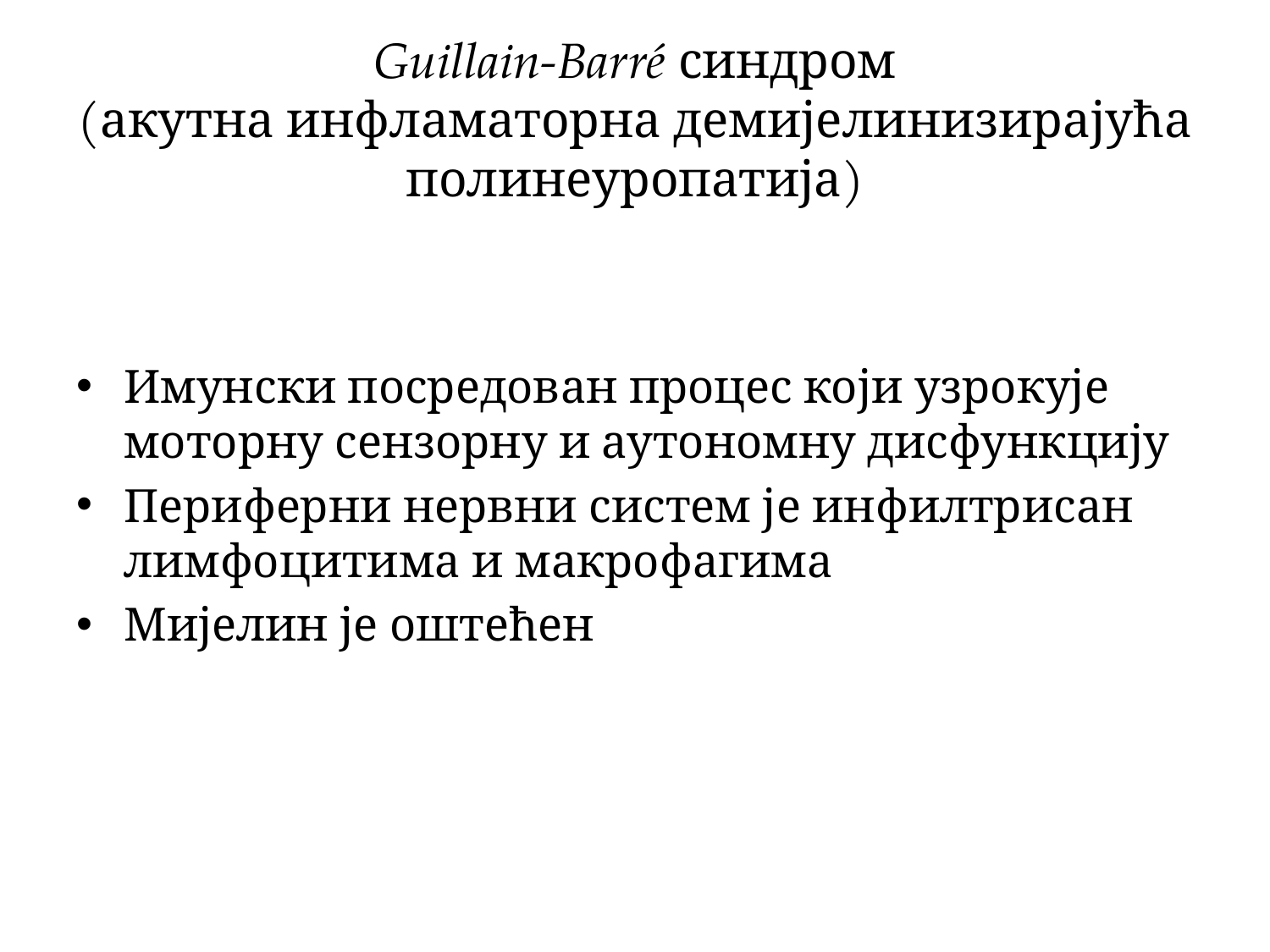

# Guillain-Barré синдром (акутна инфламаторна демијелинизирајућа полинеуропатија)

Имунски посредован процес који узрокује моторну сензорну и аутономну дисфункцију
Периферни нервни систем је инфилтрисан лимфоцитима и макрофагима
Мијелин је оштећен